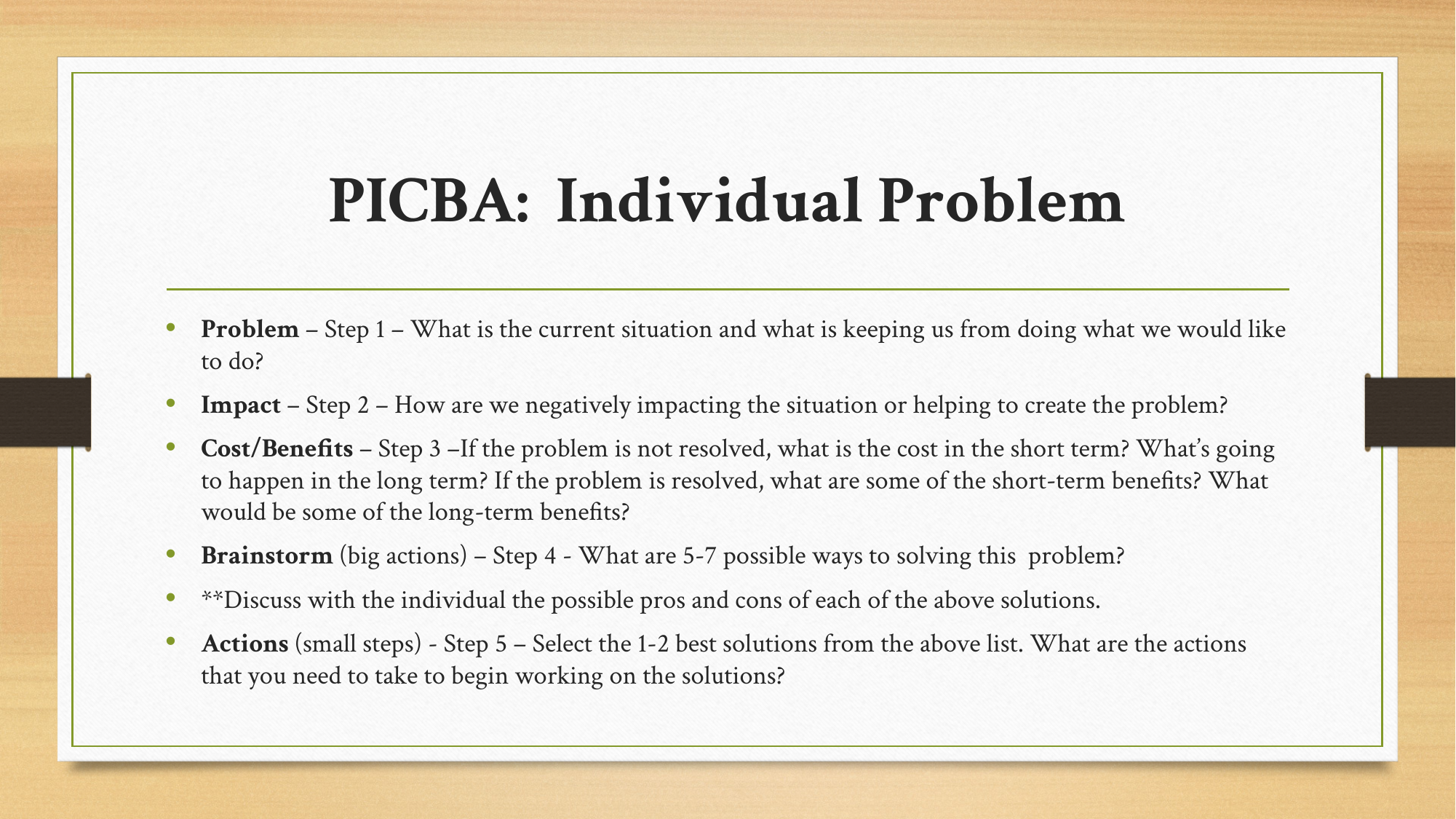

# PICBA:  Individual Problem
Problem – Step 1 – What is the current situation and what is keeping us from doing what we would like to do?
Impact – Step 2 – How are we negatively impacting the situation or helping to create the problem?
Cost/Benefits – Step 3 –If the problem is not resolved, what is the cost in the short term? What’s going to happen in the long term? If the problem is resolved, what are some of the short-term benefits? What would be some of the long-term benefits?
Brainstorm (big actions) – Step 4 - What are 5-7 possible ways to solving this  problem?
**Discuss with the individual the possible pros and cons of each of the above solutions.
Actions (small steps) - Step 5 – Select the 1-2 best solutions from the above list. What are the actions that you need to take to begin working on the solutions?